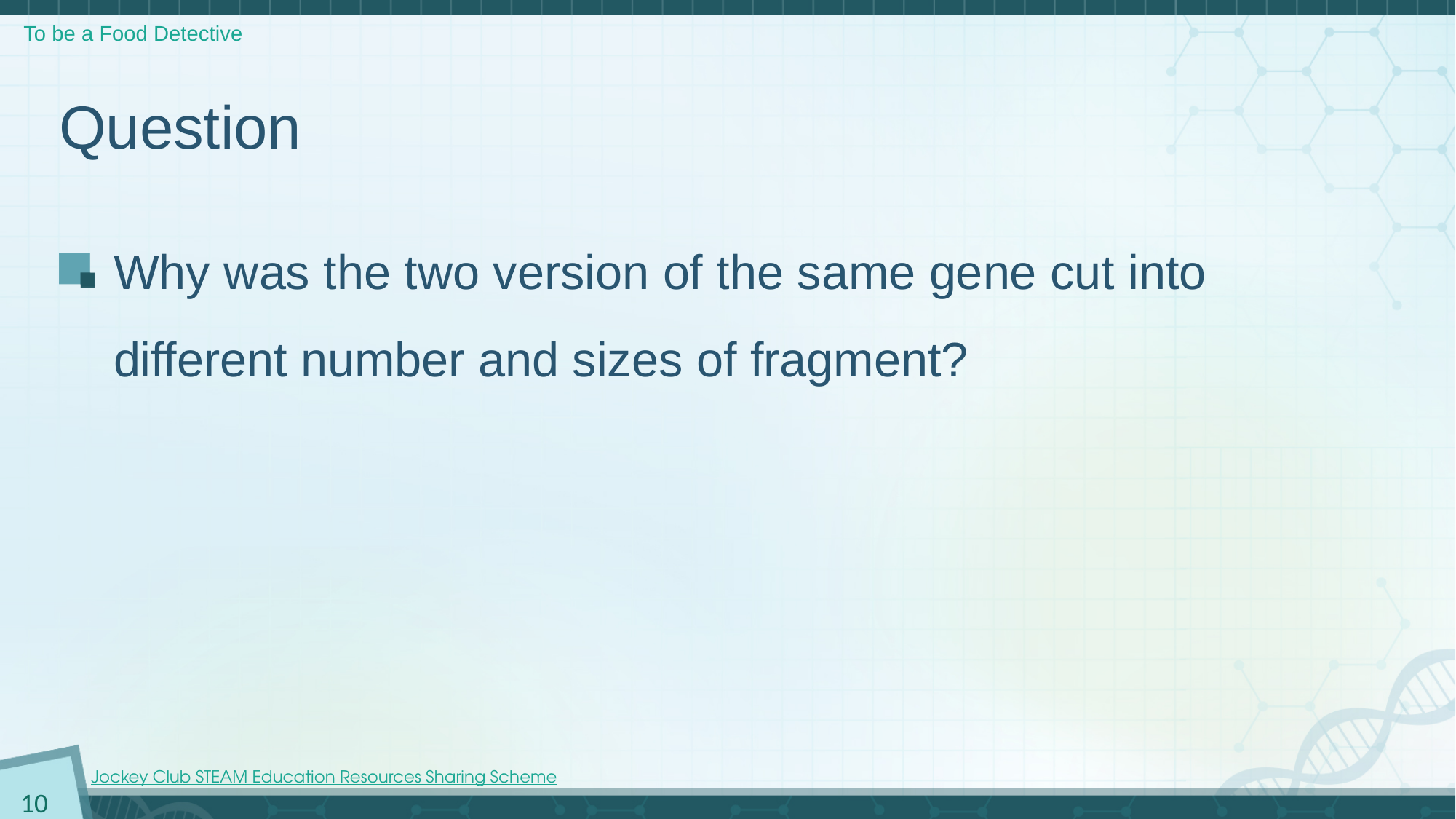

# Question
Why was the two version of the same gene cut into different number and sizes of fragment?

10